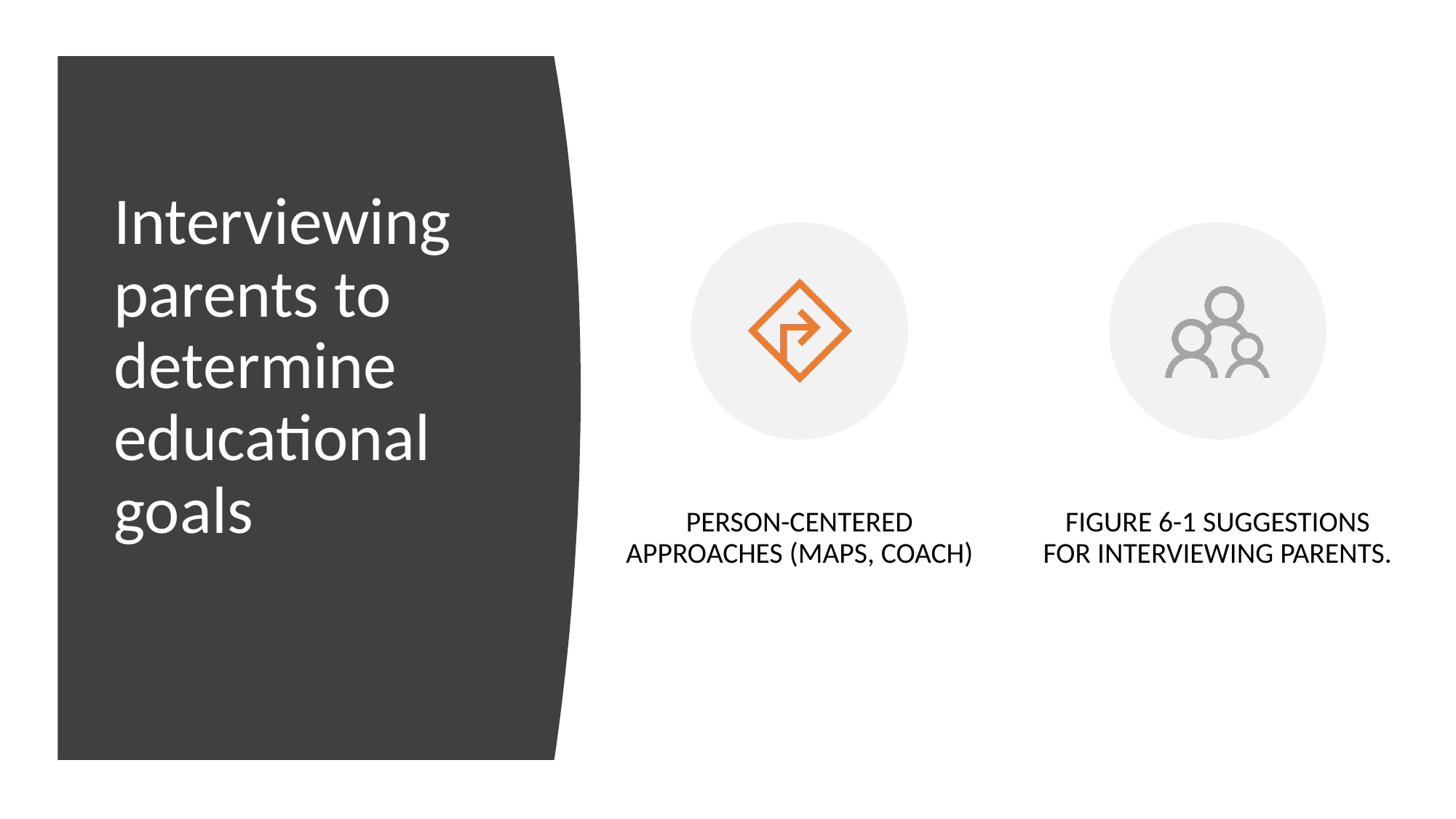

# Interviewing parents to determine educational goals

PERSON-CENTERED APPROACHES (MAPS, COACH)

FIGURE 6-1 SUGGESTIONS FOR INTERVIEWING PARENTS.